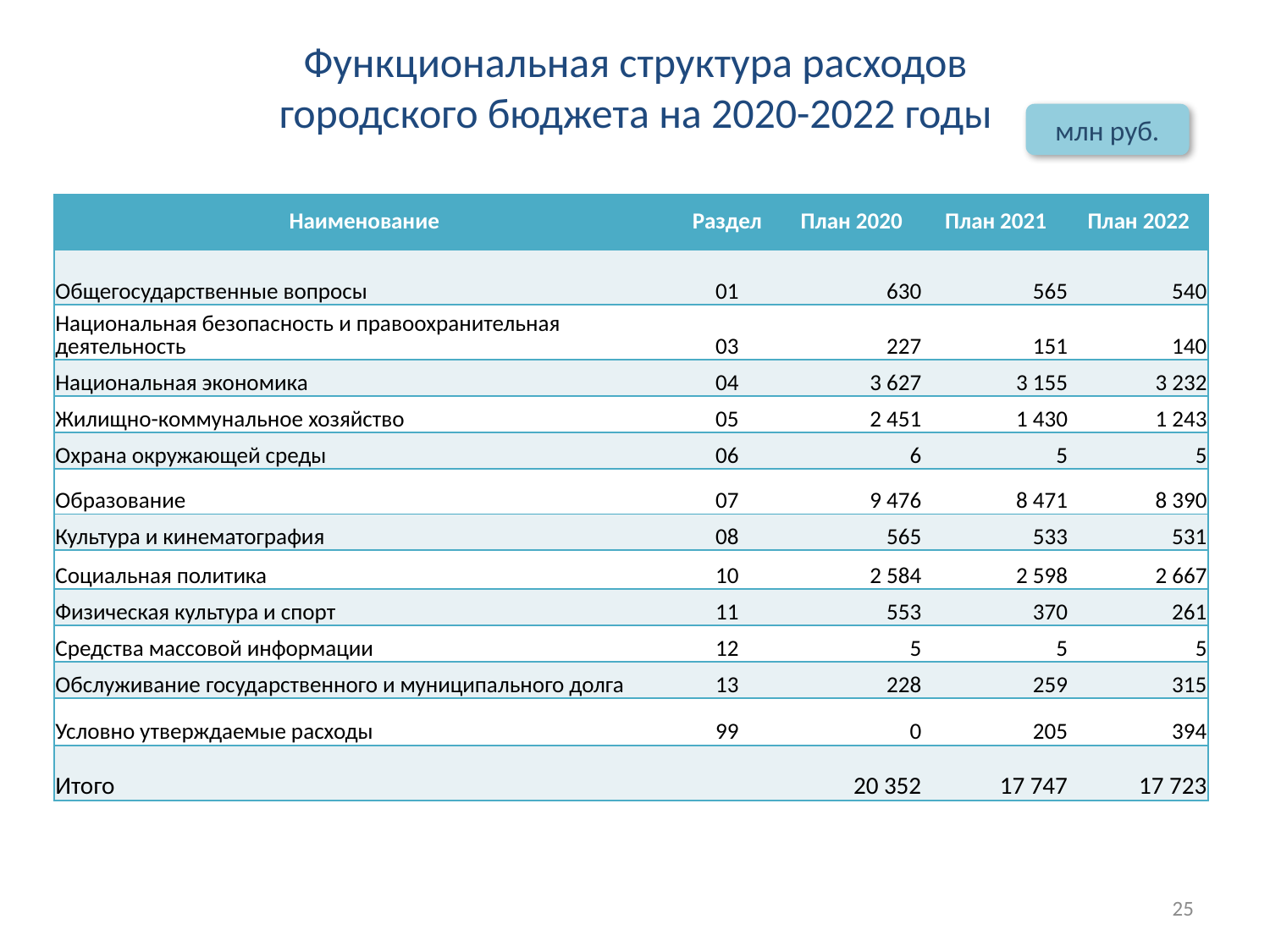

# Функциональная структура расходов городского бюджета на 2020-2022 годы
млн руб.
| Наименование | Раздел | План 2020 | План 2021 | План 2022 |
| --- | --- | --- | --- | --- |
| Общегосударственные вопросы | 01 | 630 | 565 | 540 |
| Национальная безопасность и правоохранительная деятельность | 03 | 227 | 151 | 140 |
| Национальная экономика | 04 | 3 627 | 3 155 | 3 232 |
| Жилищно-коммунальное хозяйство | 05 | 2 451 | 1 430 | 1 243 |
| Охрана окружающей среды | 06 | 6 | 5 | 5 |
| Образование | 07 | 9 476 | 8 471 | 8 390 |
| Культура и кинематография | 08 | 565 | 533 | 531 |
| Социальная политика | 10 | 2 584 | 2 598 | 2 667 |
| Физическая культура и спорт | 11 | 553 | 370 | 261 |
| Средства массовой информации | 12 | 5 | 5 | 5 |
| Обслуживание государственного и муниципального долга | 13 | 228 | 259 | 315 |
| Условно утверждаемые расходы | 99 | 0 | 205 | 394 |
| Итого |  | 20 352 | 17 747 | 17 723 |
25